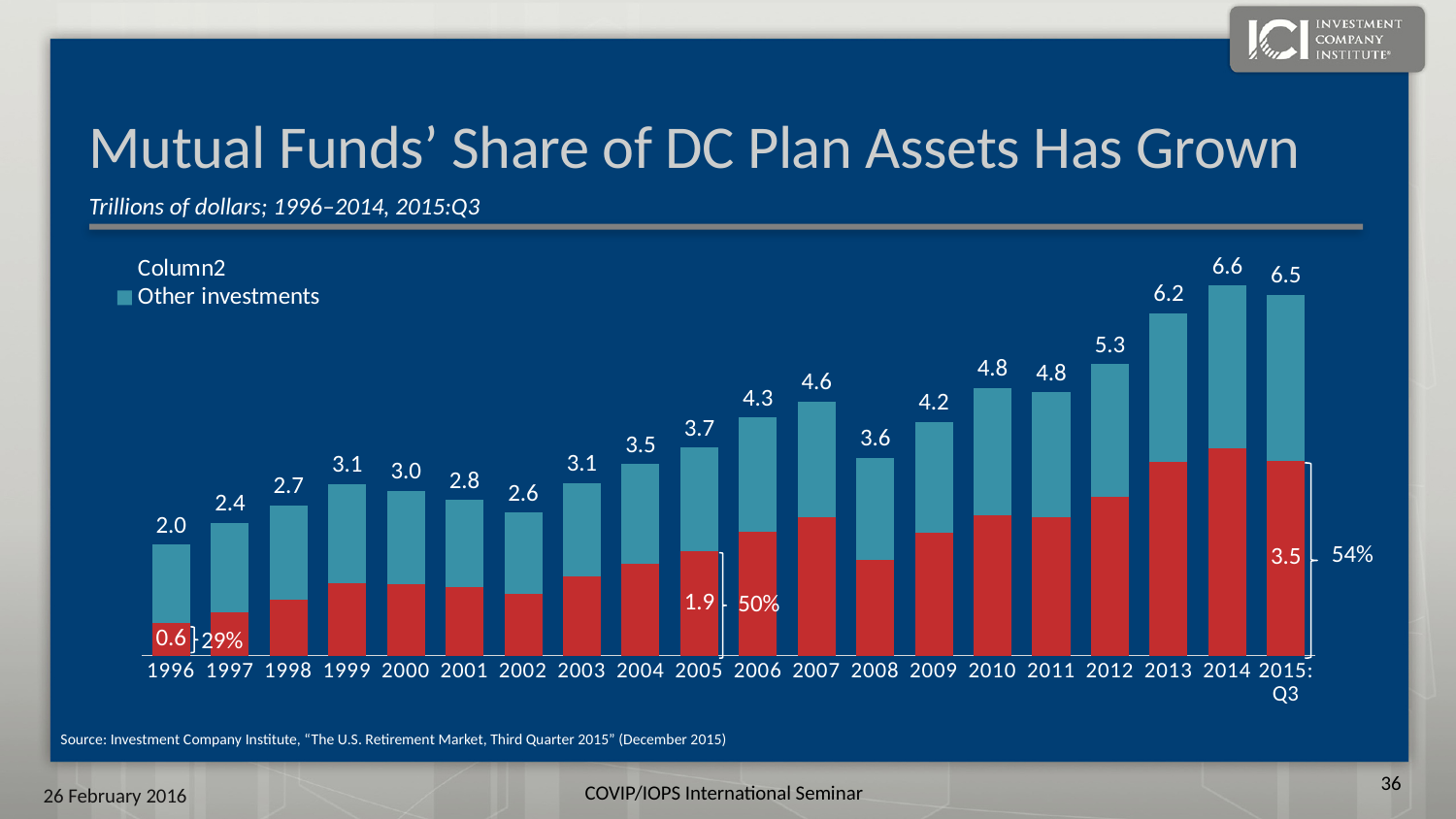

# Mutual Funds’ Share of DC Plan Assets Has Grown
Trillions of dollars; 1996–2014, 2015:Q3

### Chart

| Category | Mutual funds | Other investments | Column2 |
|---|---|---|---|
| 1996 | 0.585 | 1.41 | 1.995 |
| 1997 | 0.778 | 1.612 | 2.39 |
| 1998 | 0.997 | 1.705 | 2.702 |
| 1999 | 1.298 | 1.791 | 3.089 |
| 2000 | 1.288 | 1.674 | 2.962 |
| 2001 | 1.23 | 1.567 | 2.797 |
| 2002 | 1.106 | 1.464 | 2.57 |
| 2003 | 1.425 | 1.682 | 3.107 |
| 2004 | 1.658 | 1.794 | 3.452 |
| 2005 | 1.88 | 1.863 | 3.743 |
| 2006 | 2.224 | 2.061 | 4.285 |
| 2007 | 2.495 | 2.077 | 4.572 |
| 2008 | 1.716 | 1.84 | 3.556 |
| 2009 | 2.203 | 2.006 | 4.209 |
| 2010 | 2.519 | 2.3 | 4.766 |
| 2011 | 2.483 | 2.26 | 4.8 |
| 2012 | 2.859 | 2.392 | 5.251 |
| 2013 | 3.49 | 2.675 | 6.165 |
| 2014 | 3.726 | 2.936 | 6.6 |
| 2015:Q3 | 3.5 | 3.0 | 6.5 |
54%

50%
29%

Source: Investment Company Institute, “The U.S. Retirement Market, Third Quarter 2015” (December 2015)
36
26 February 2016
COVIP/IOPS International Seminar